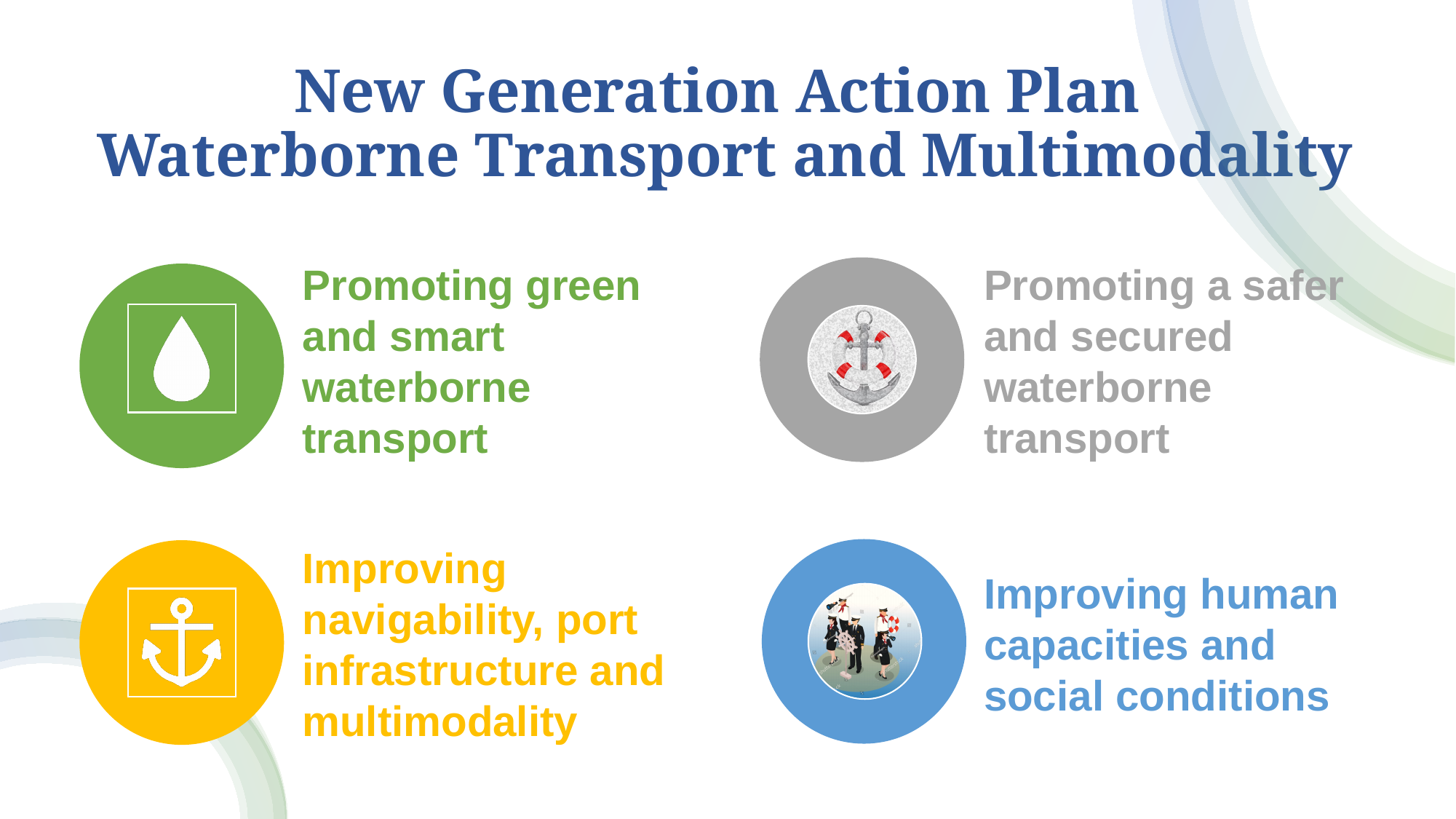

# New Generation Action Plan Waterborne Transport and Multimodality

Promoting green and smart waterborne transport
Promoting a safer and secured waterborne transport

Improving navigability, port infrastructure and multimodality
Improving human capacities and social conditions